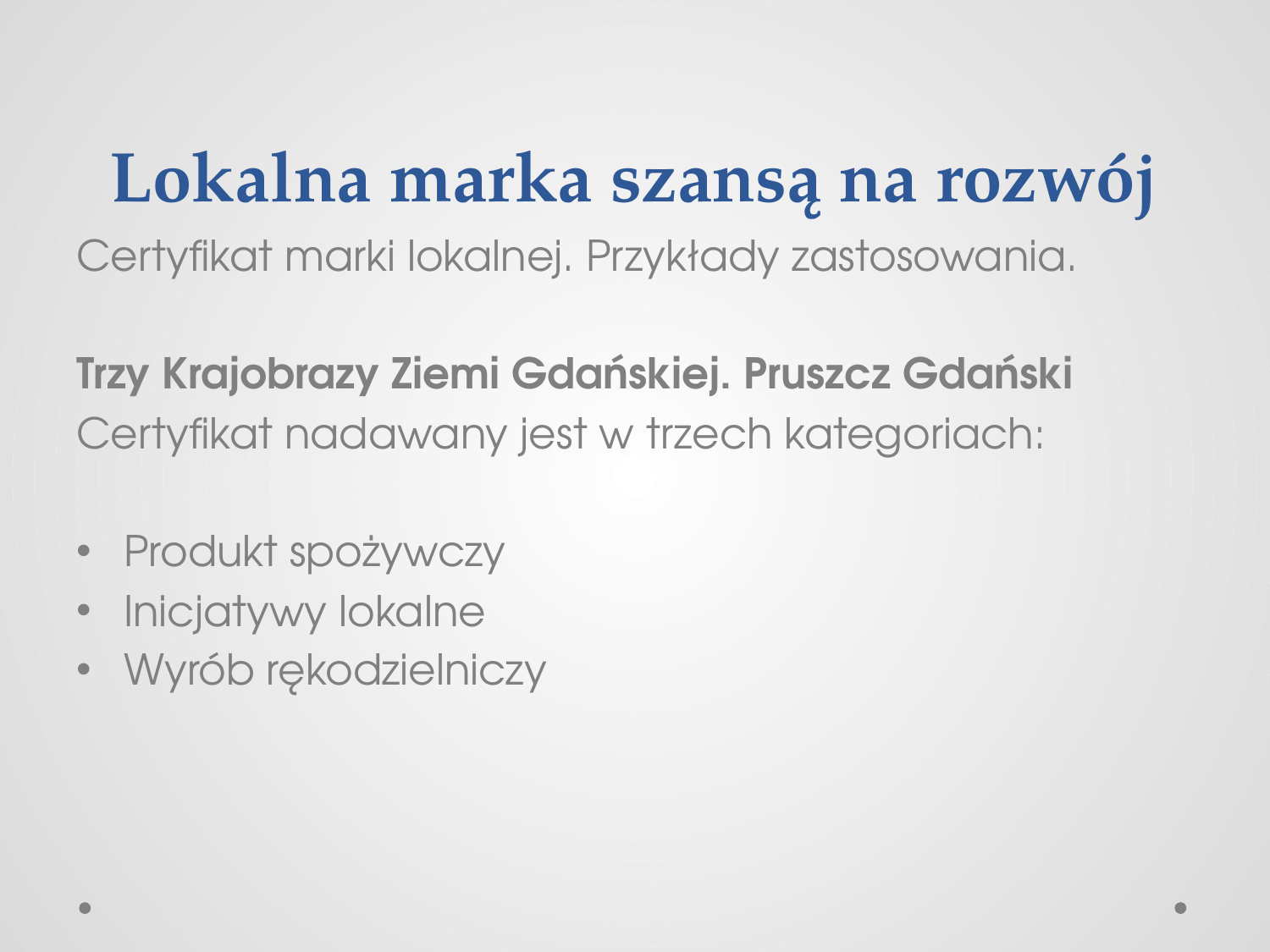

# Lokalna marka szansą na rozwój
Certyfikat marki lokalnej. Przykłady zastosowania.

Trzy Krajobrazy Ziemi Gdańskiej. Pruszcz Gdański
Certyfikat nadawany jest w trzech kategoriach:

Produkt spożywczy
Inicjatywy lokalne
Wyrób rękodzielniczy